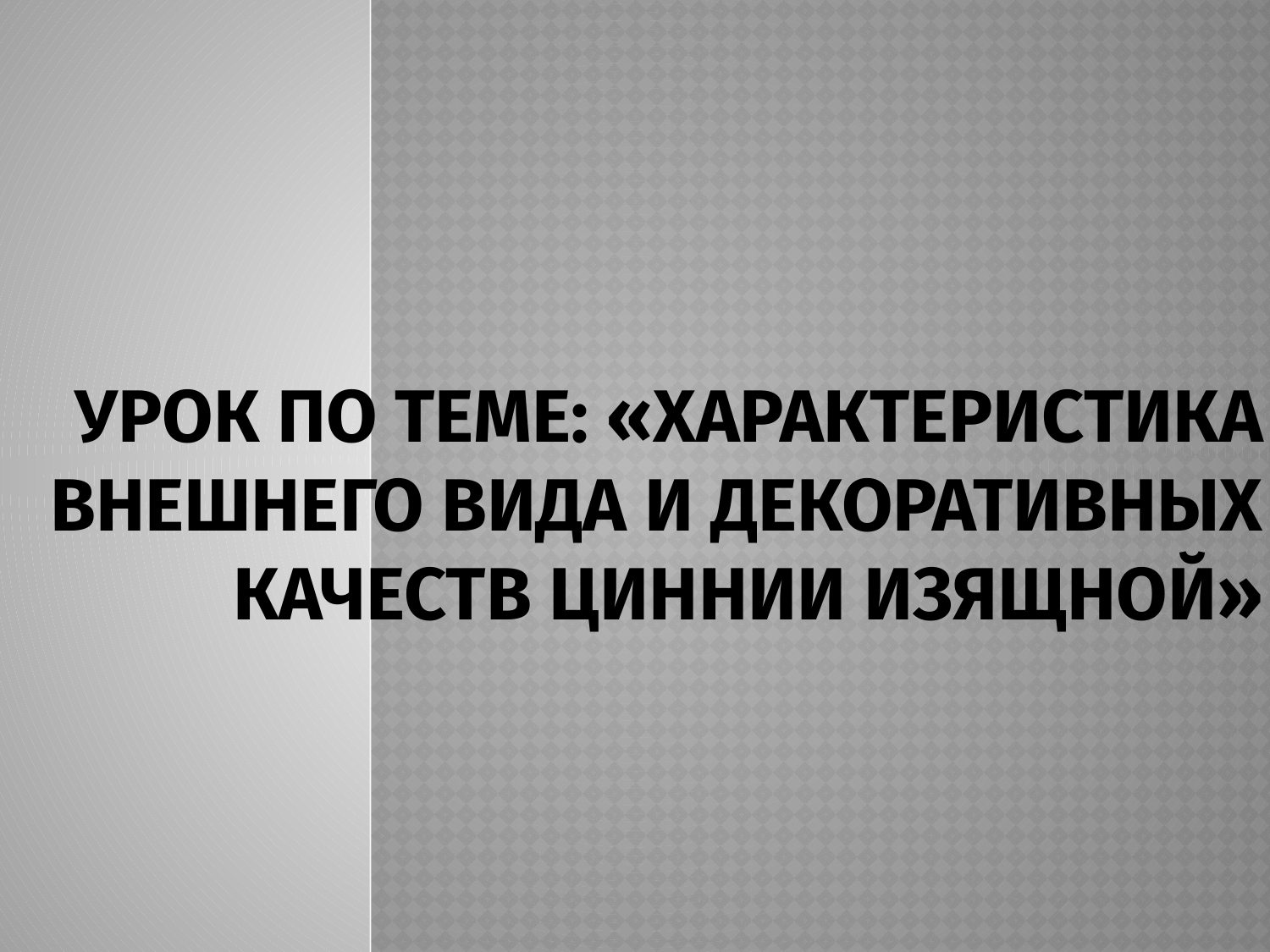

# Урок по теме: «Характеристика внешнего вида и декоративных качеств циннии изящной»